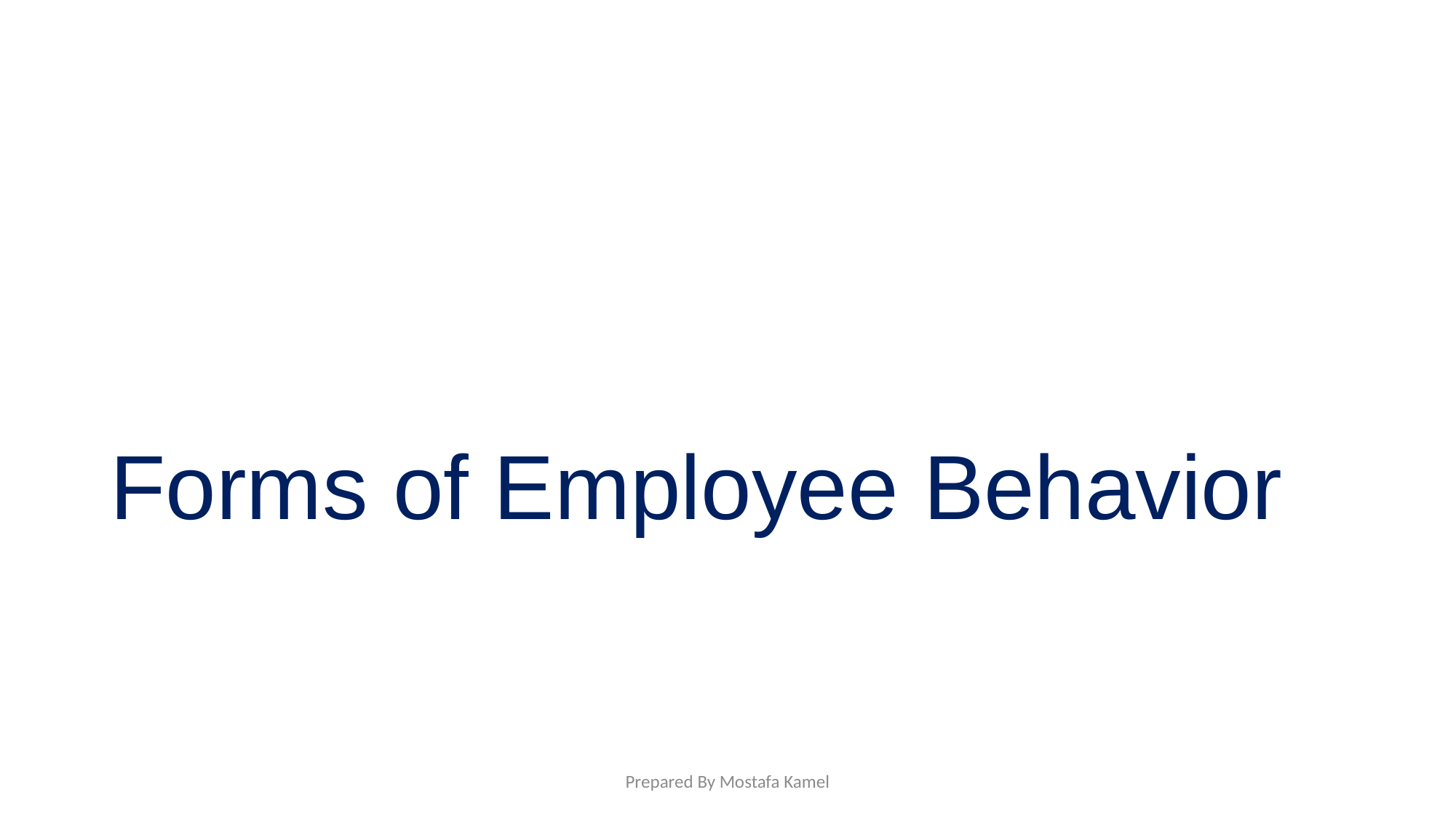

# Forms of Employee Behavior
Prepared By Mostafa Kamel